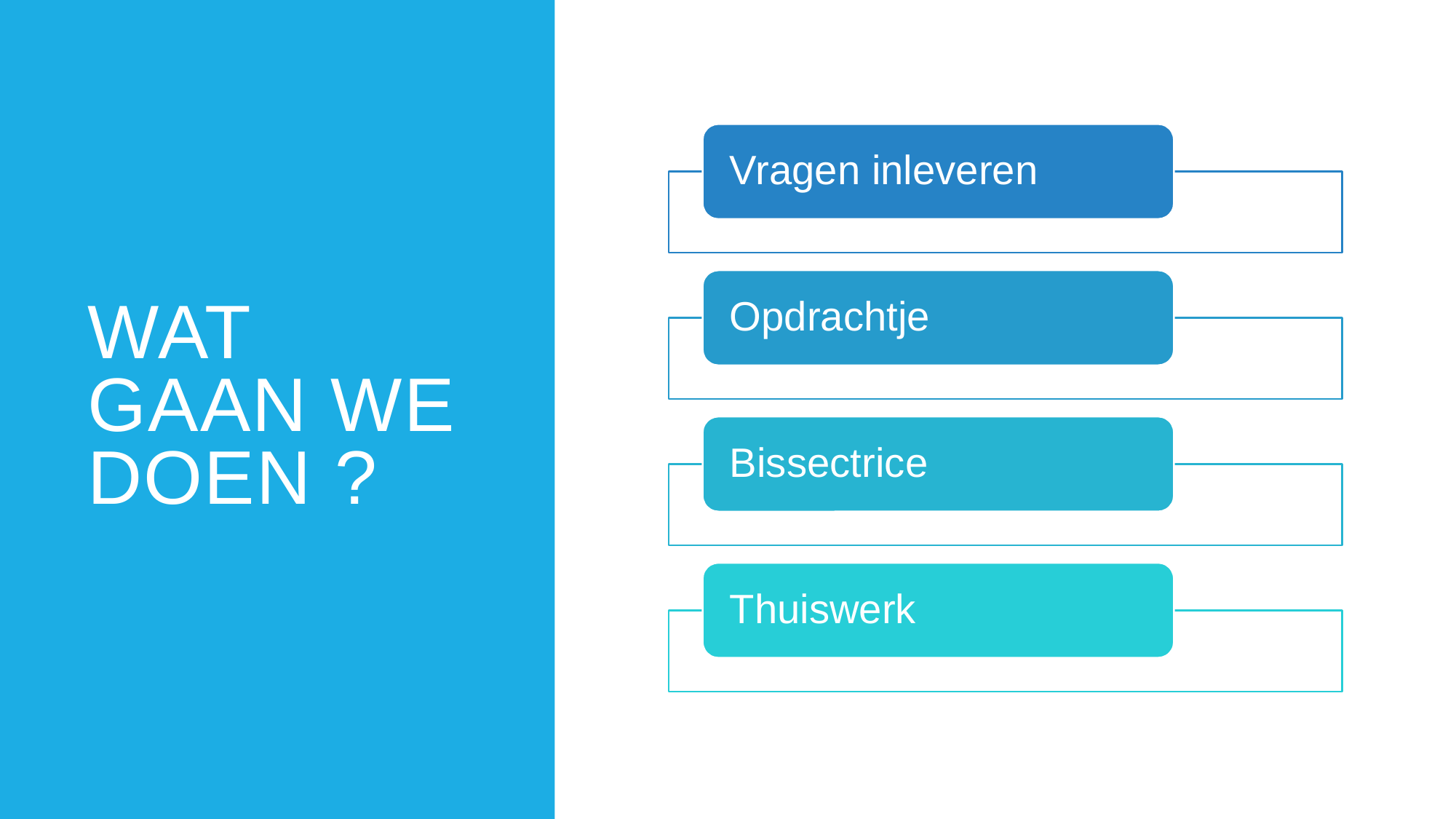

# Wat gaan we doen ?
Vragen inleveren
Opdrachtje
Bissectrice
Thuiswerk